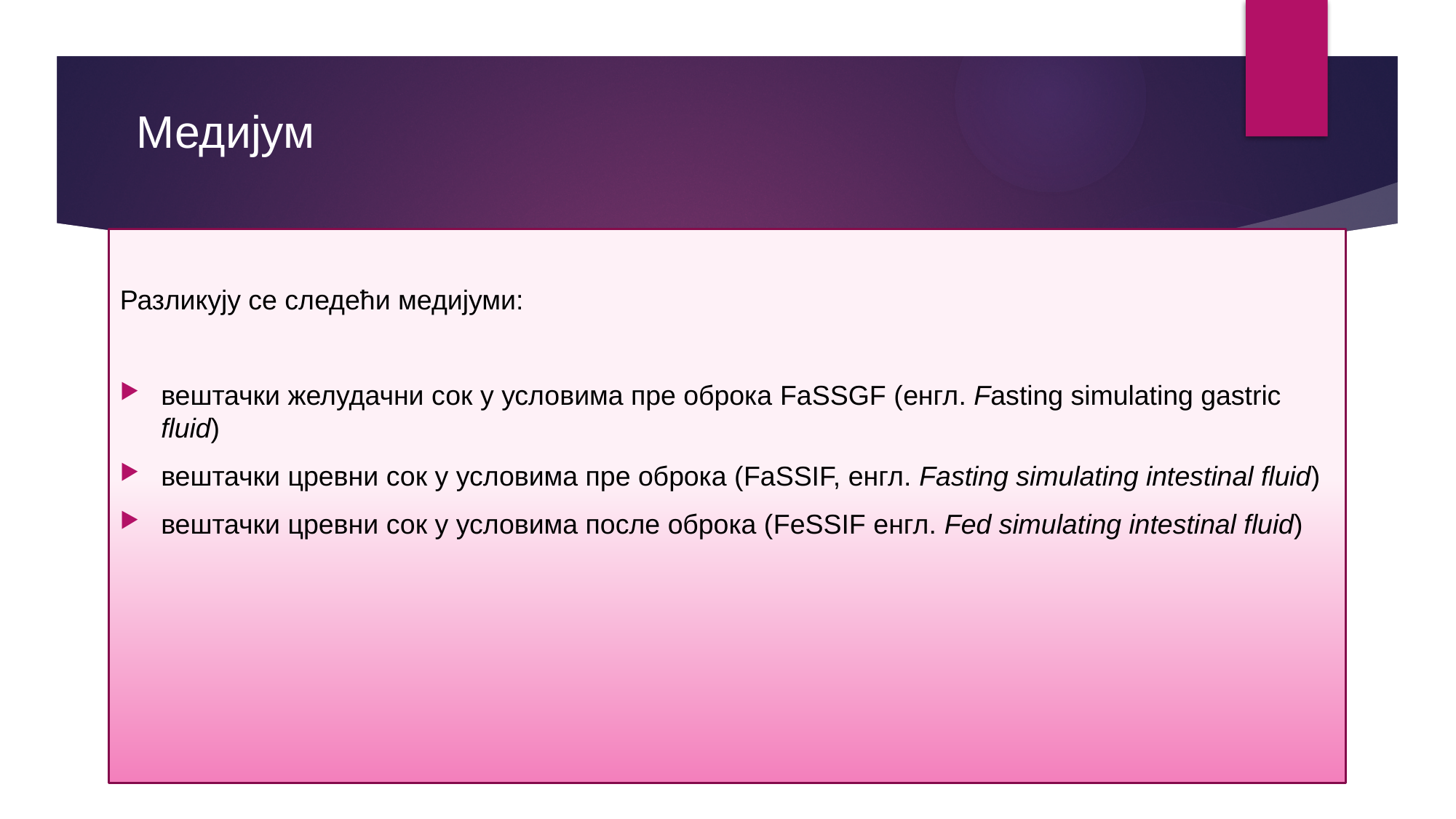

Медијум

Разликују се следећи медијуми:

вештачки желудачни сок у условима пре оброка FaSSGF (енгл. Fasting simulating gastric fluid)
вештачки цревни сок у условима пре оброка (FaSSIF, енгл. Fasting simulating intestinal fluid)
вештачки цревни сок у условима после оброка (FeSSIF енгл. Fed simulating intestinal fluid)